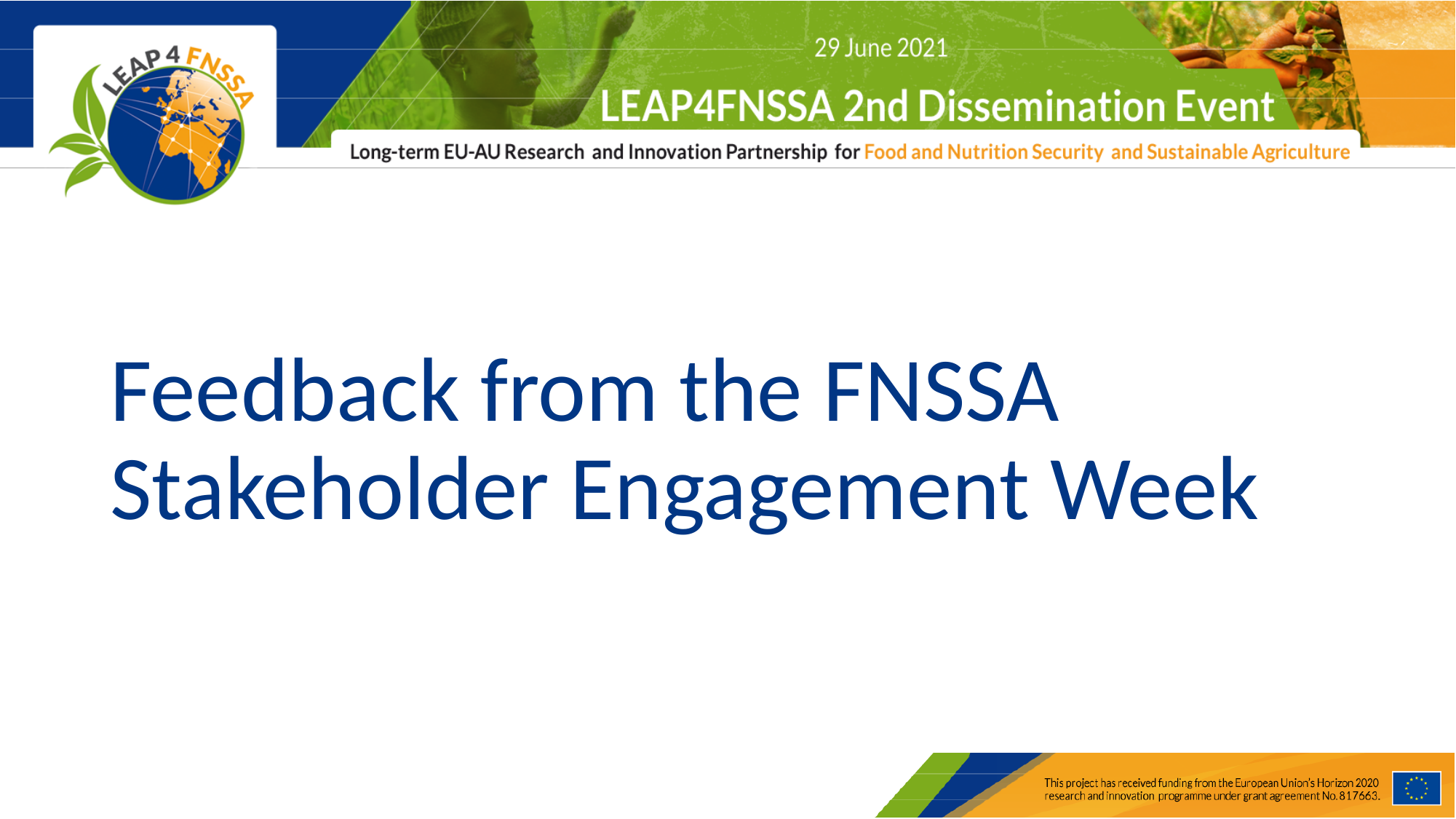

# Feedback from the FNSSA Stakeholder Engagement Week